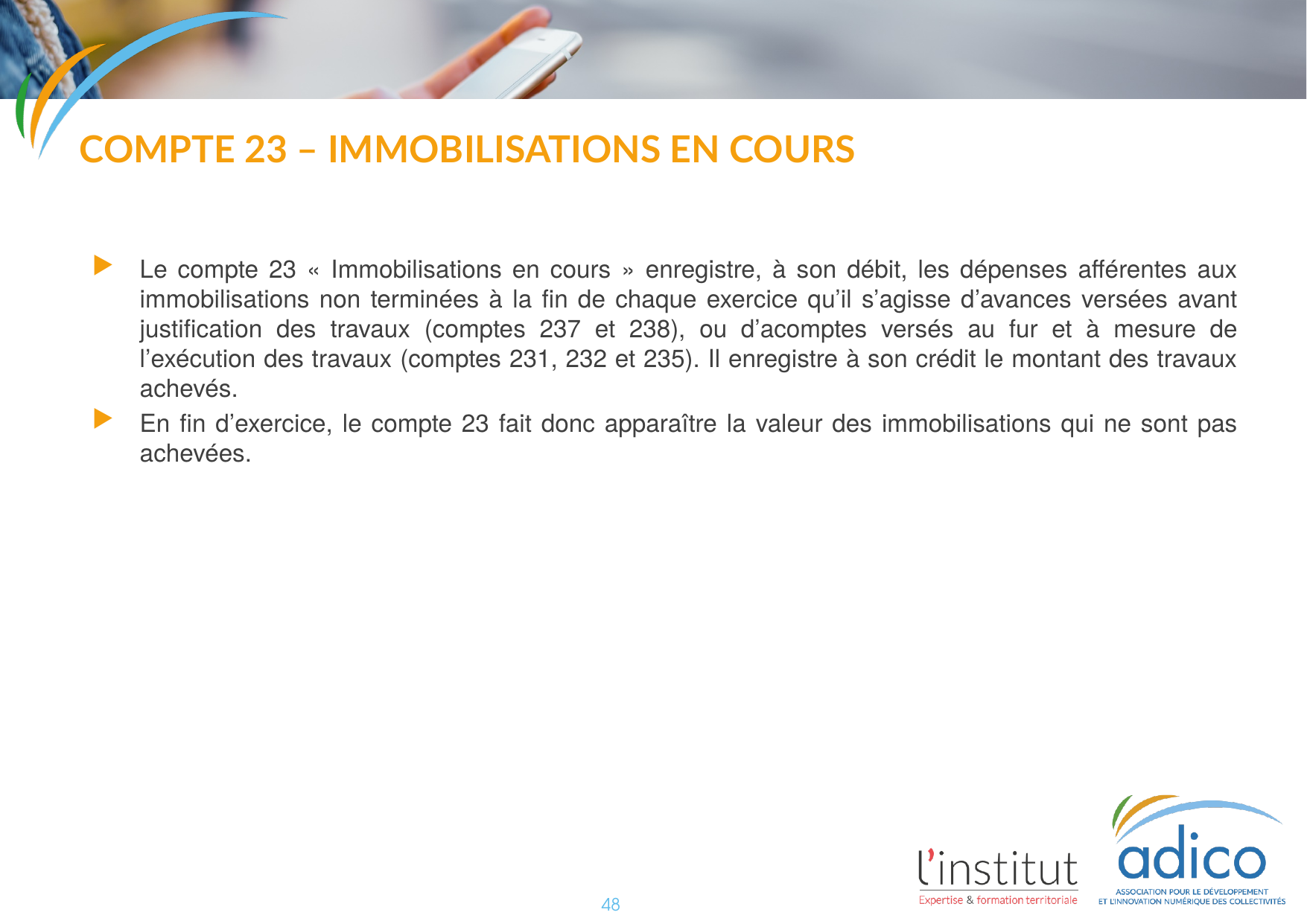

# Compte 23 – immobilisations en cours
Le compte 23 « Immobilisations en cours » enregistre, à son débit, les dépenses afférentes aux immobilisations non terminées à la fin de chaque exercice qu’il s’agisse d’avances versées avant justification des travaux (comptes 237 et 238), ou d’acomptes versés au fur et à mesure de l’exécution des travaux (comptes 231, 232 et 235). Il enregistre à son crédit le montant des travaux achevés.
En fin d’exercice, le compte 23 fait donc apparaître la valeur des immobilisations qui ne sont pas achevées.